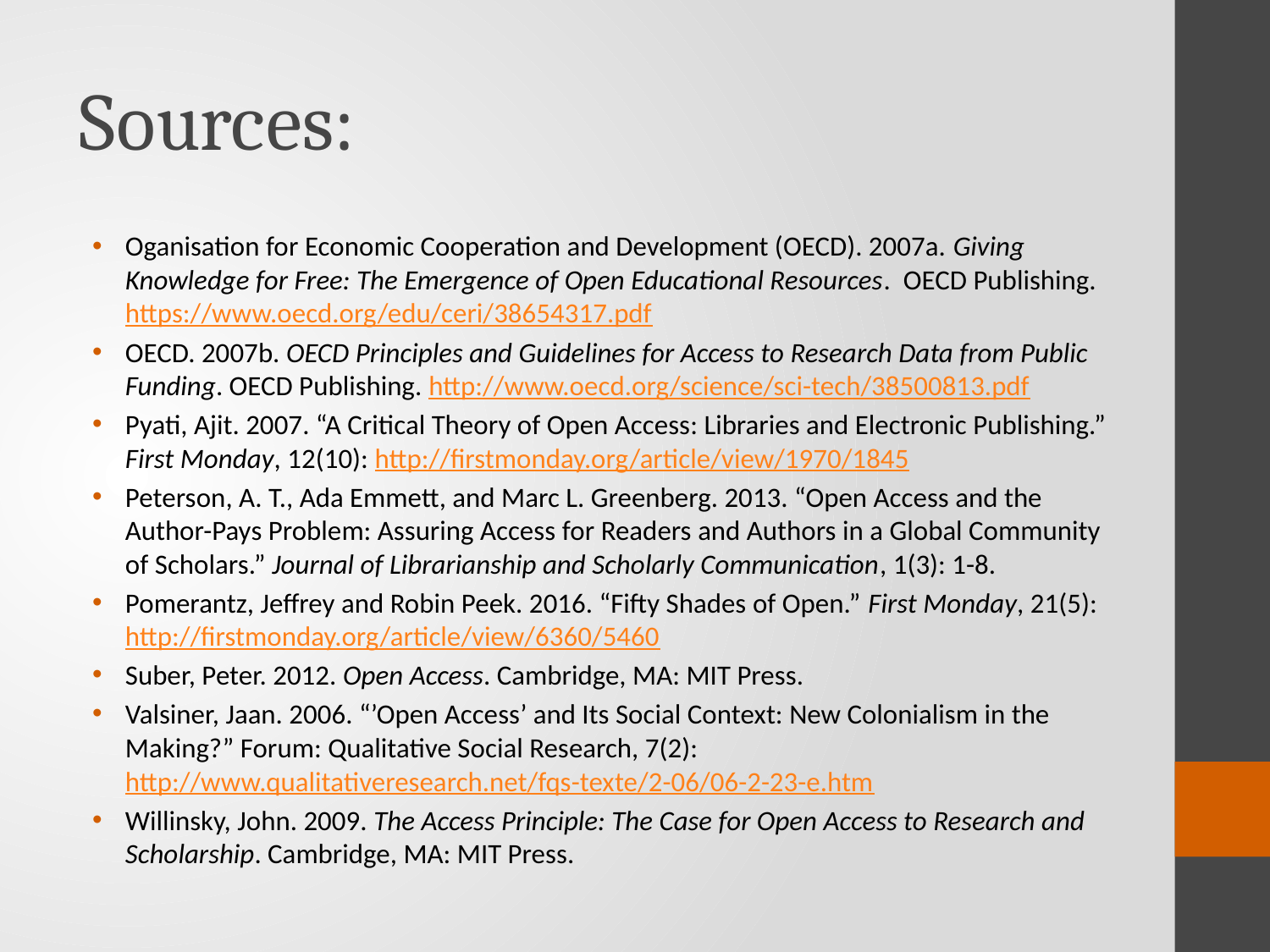

# Sources:
Oganisation for Economic Cooperation and Development (OECD). 2007a. Giving Knowledge for Free: The Emergence of Open Educational Resources.  OECD Publishing. https://www.oecd.org/edu/ceri/38654317.pdf
OECD. 2007b. OECD Principles and Guidelines for Access to Research Data from Public Funding. OECD Publishing. http://www.oecd.org/science/sci-tech/38500813.pdf
Pyati, Ajit. 2007. “A Critical Theory of Open Access: Libraries and Electronic Publishing.” First Monday, 12(10): http://firstmonday.org/article/view/1970/1845
Peterson, A. T., Ada Emmett, and Marc L. Greenberg. 2013. “Open Access and the Author-Pays Problem: Assuring Access for Readers and Authors in a Global Community of Scholars.” Journal of Librarianship and Scholarly Communication, 1(3): 1-8.
Pomerantz, Jeffrey and Robin Peek. 2016. “Fifty Shades of Open.” First Monday, 21(5): http://firstmonday.org/article/view/6360/5460
Suber, Peter. 2012. Open Access. Cambridge, MA: MIT Press.
Valsiner, Jaan. 2006. “’Open Access’ and Its Social Context: New Colonialism in the Making?” Forum: Qualitative Social Research, 7(2): http://www.qualitativeresearch.net/fqs-texte/2-06/06-2-23-e.htm
Willinsky, John. 2009. The Access Principle: The Case for Open Access to Research and Scholarship. Cambridge, MA: MIT Press.